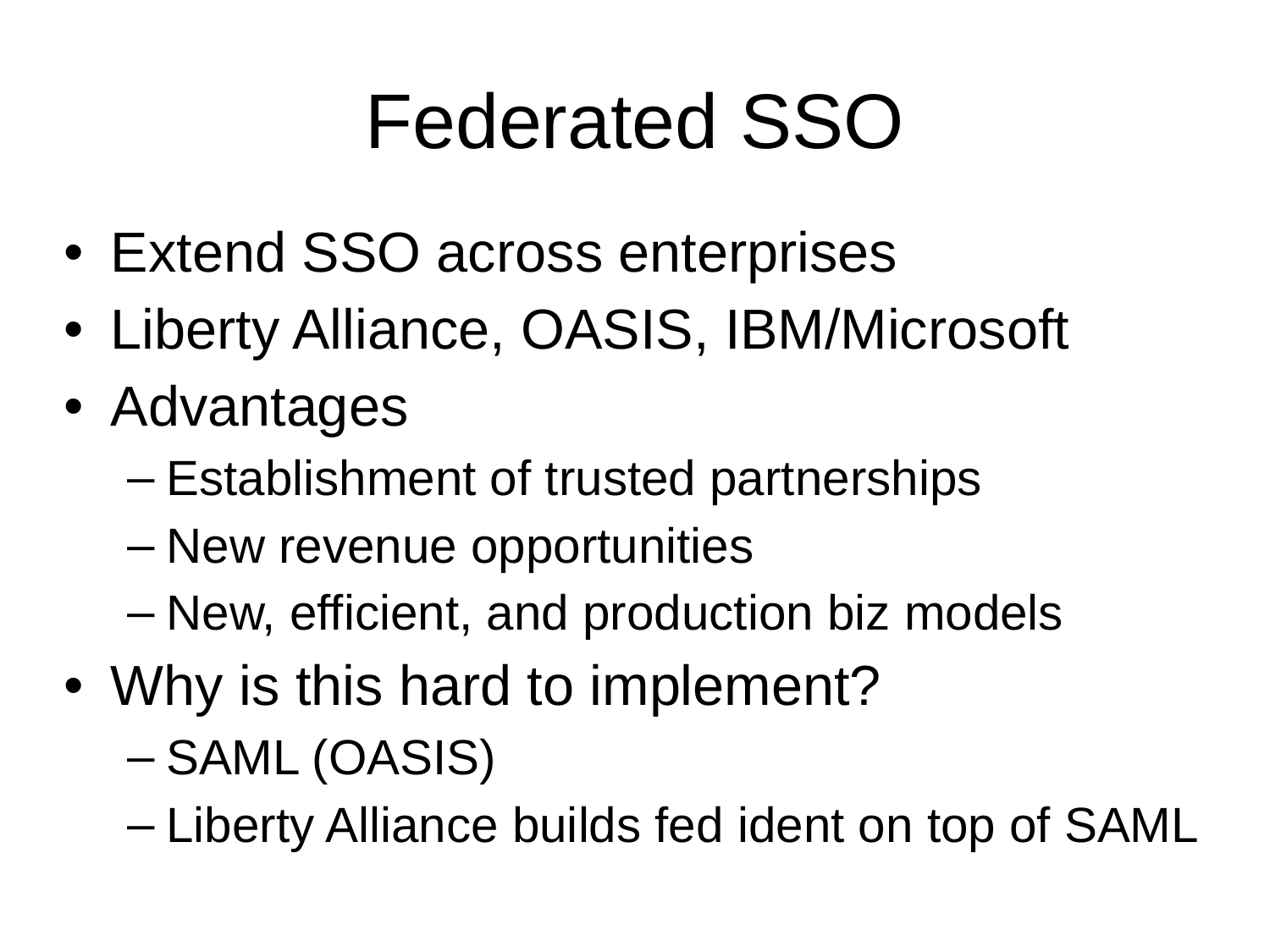

# Federated SSO
Extend SSO across enterprises
Liberty Alliance, OASIS, IBM/Microsoft
Advantages
Establishment of trusted partnerships
New revenue opportunities
New, efficient, and production biz models
Why is this hard to implement?
SAML (OASIS)
Liberty Alliance builds fed ident on top of SAML